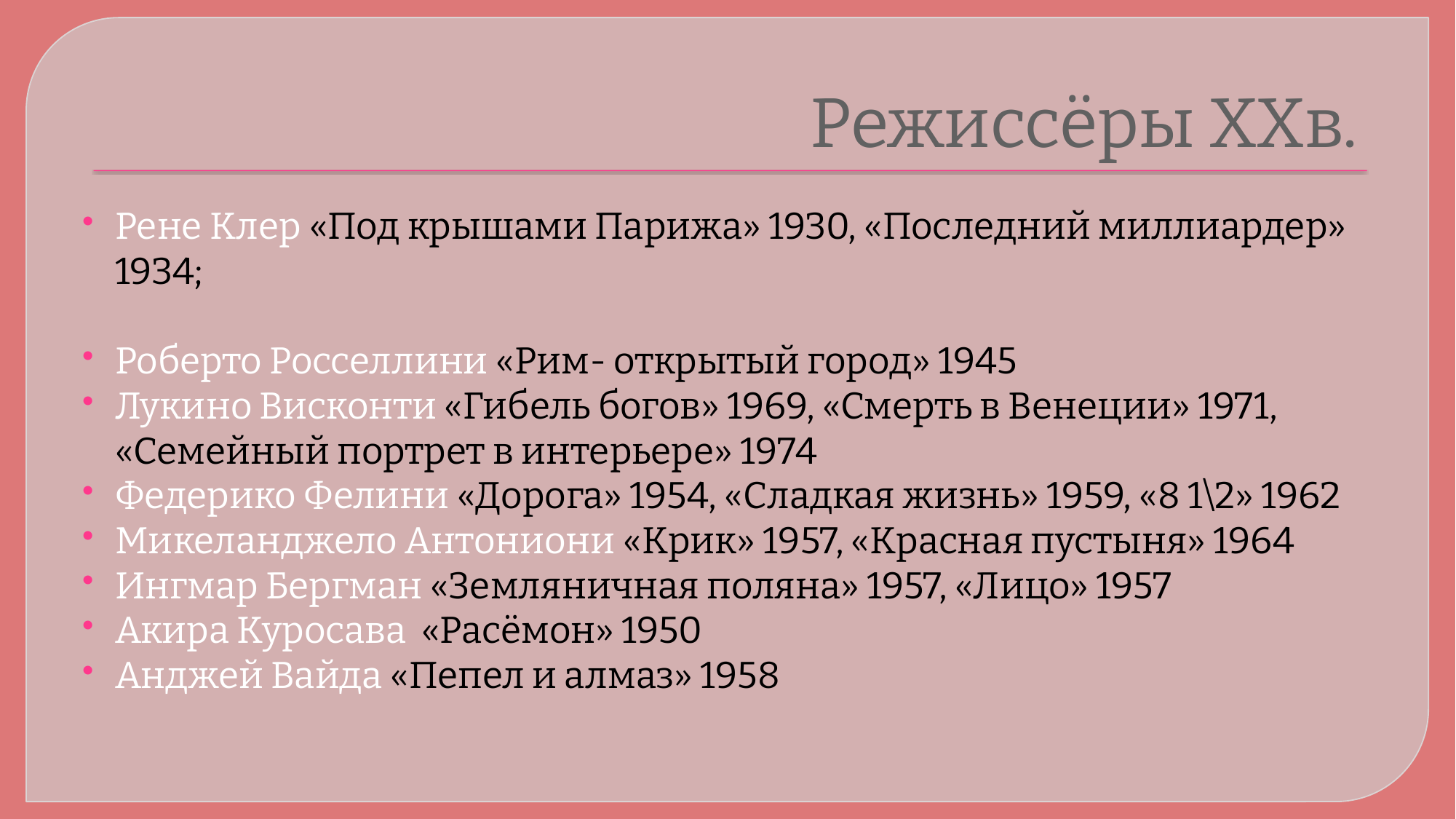

# Режиссёры XXв.
Рене Клер «Под крышами Парижа» 1930, «Последний миллиардер» 1934;

Роберто Росселлини «Рим- открытый город» 1945
Лукино Висконти «Гибель богов» 1969, «Смерть в Венеции» 1971, «Семейный портрет в интерьере» 1974
Федерико Фелини «Дорога» 1954, «Сладкая жизнь» 1959, «8 1\2» 1962
Микеланджело Антониони «Крик» 1957, «Красная пустыня» 1964
Ингмар Бергман «Земляничная поляна» 1957, «Лицо» 1957
Акира Куросава  «Расёмон» 1950
Анджей Вайда «Пепел и алмаз» 1958